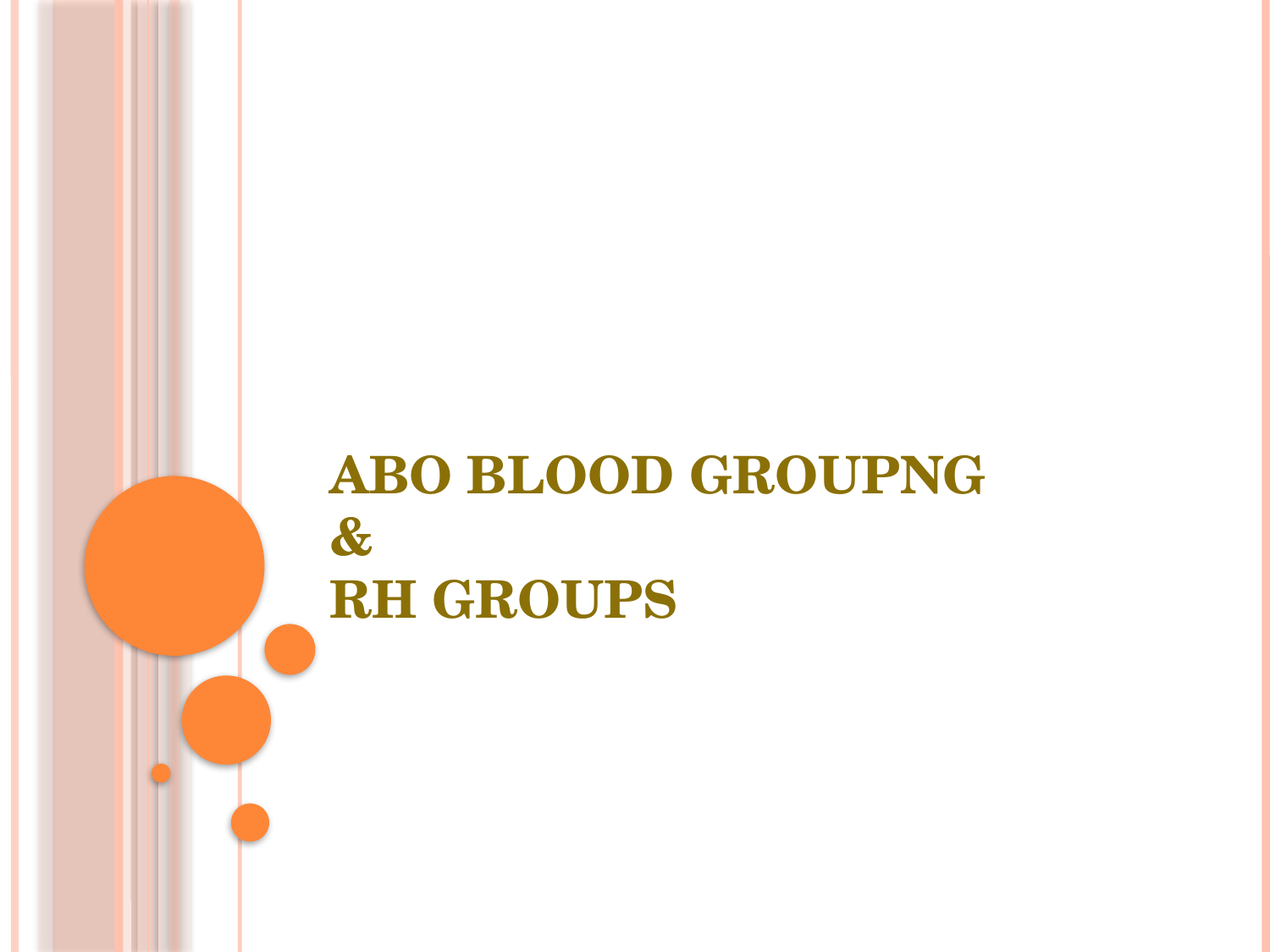

# ABO BLOOD GROUPNG & Rh GROUPS